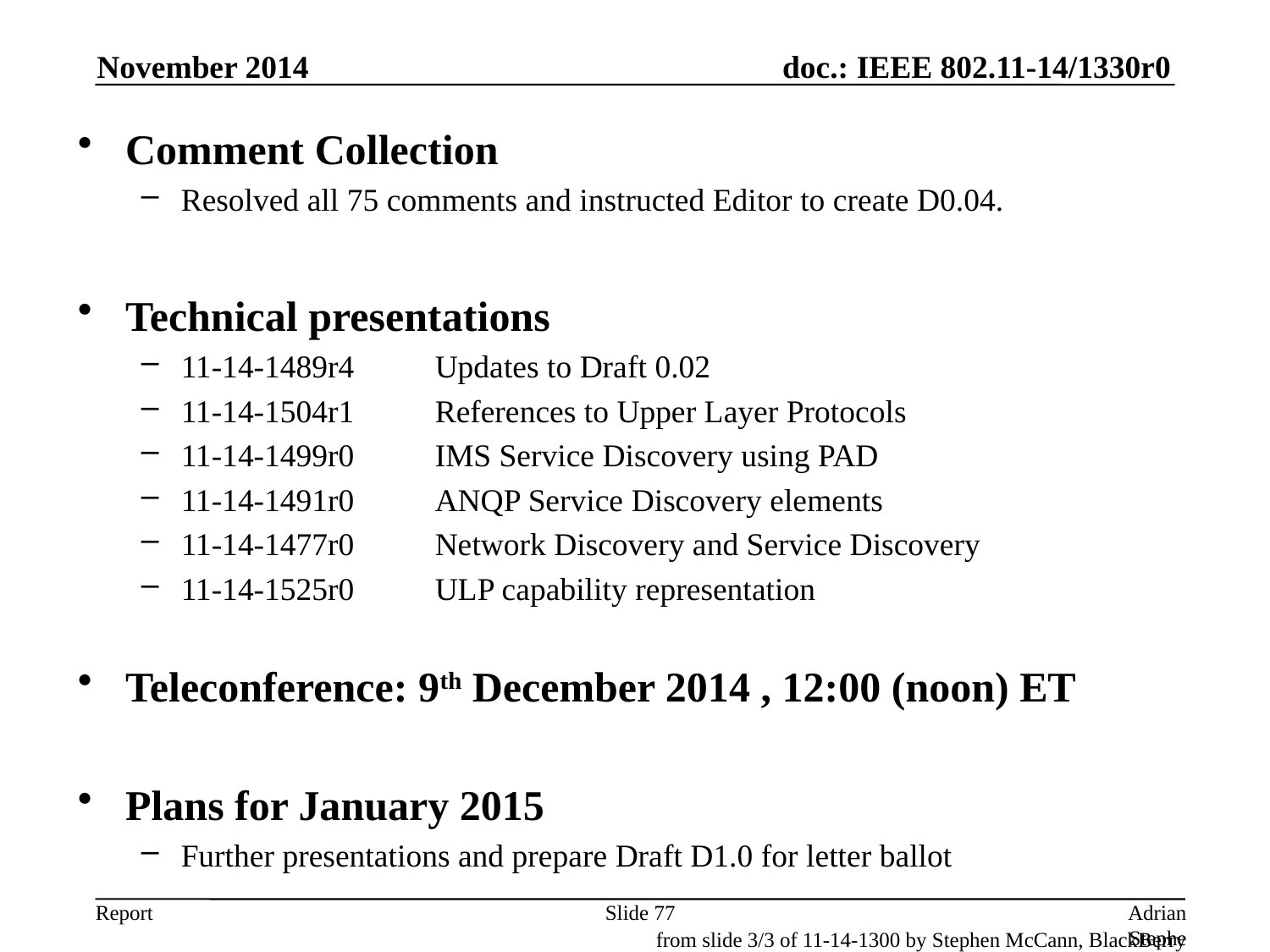

November 2014
Comment Collection
Resolved all 75 comments and instructed Editor to create D0.04.

Technical presentations
11-14-1489r4	Updates to Draft 0.02
11-14-1504r1	References to Upper Layer Protocols
11-14-1499r0	IMS Service Discovery using PAD
11-14-1491r0	ANQP Service Discovery elements
11-14-1477r0	Network Discovery and Service Discovery
11-14-1525r0 	ULP capability representation

Teleconference: 9th December 2014 , 12:00 (noon) ET

Plans for January 2015
Further presentations and prepare Draft D1.0 for letter ballot
Slide 77
Adrian Stephens, Intel Corporation
from slide 3/3 of 11-14-1300 by Stephen McCann, BlackBerry